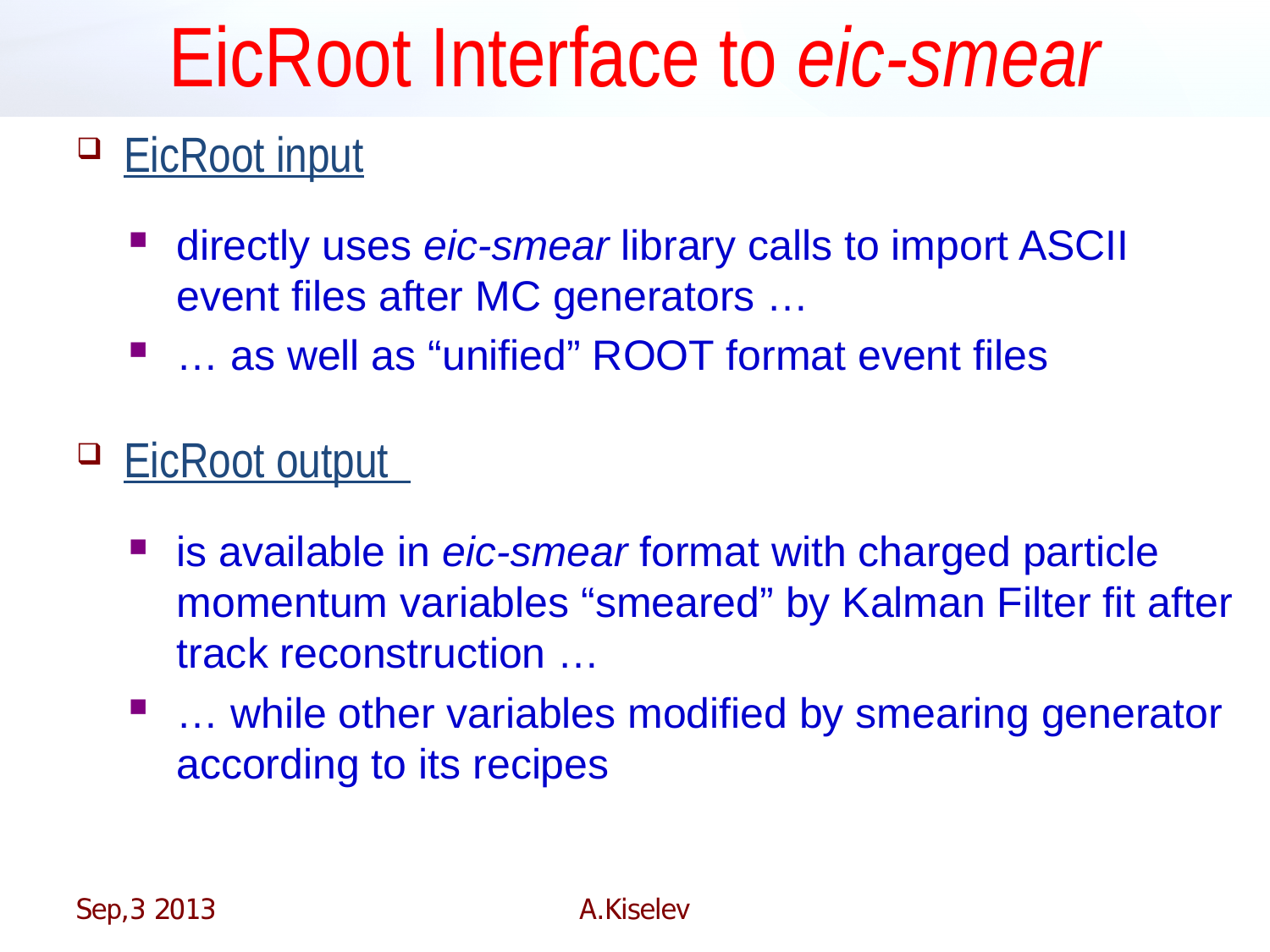

# EicRoot Interface to eic-smear
EicRoot input

EicRoot output
directly uses eic-smear library calls to import ASCII event files after MC generators …
… as well as “unified” ROOT format event files
is available in eic-smear format with charged particle momentum variables “smeared” by Kalman Filter fit after track reconstruction …
… while other variables modified by smearing generator according to its recipes
Sep,3 2013
A.Kiselev